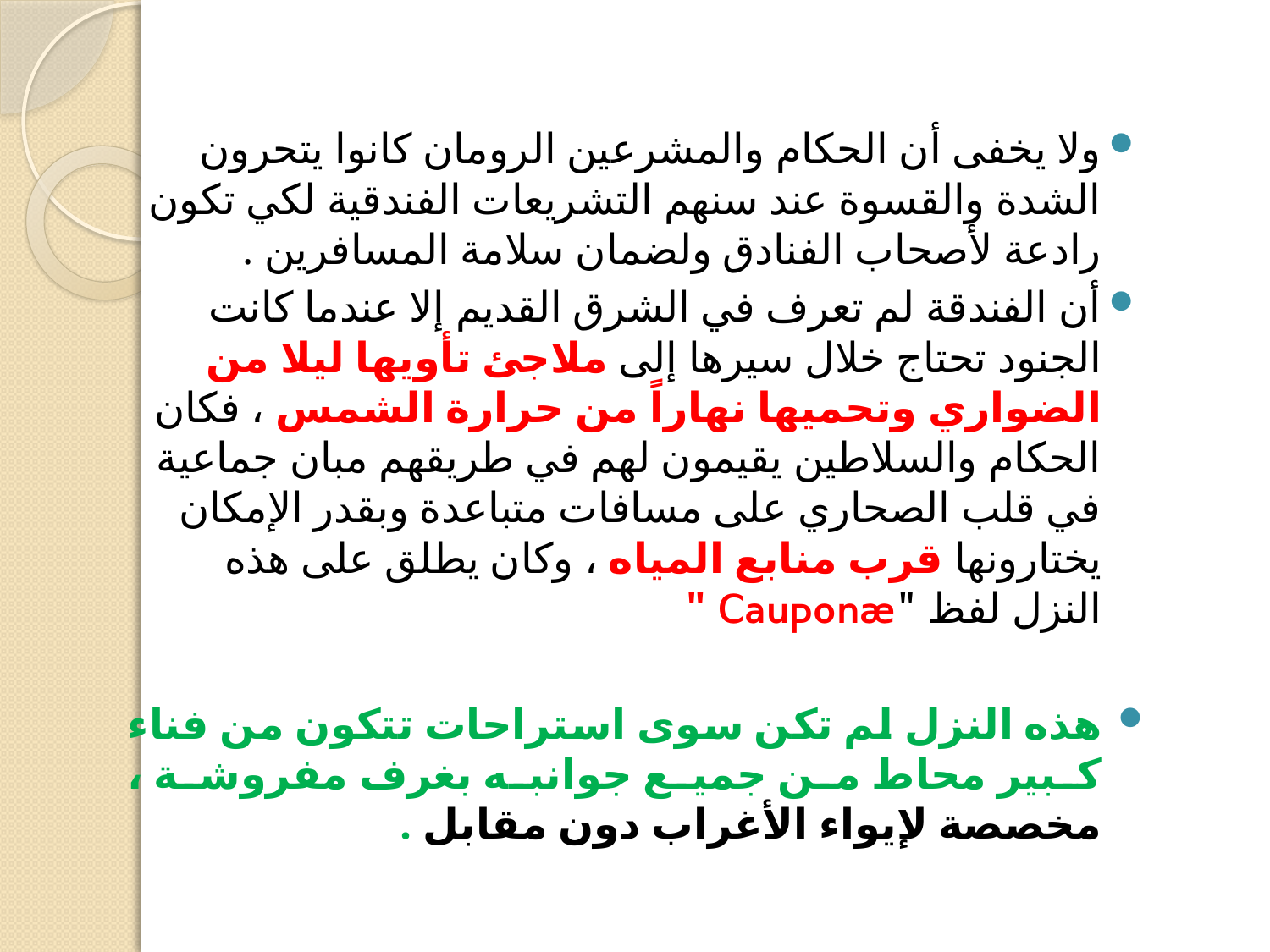

ولا يخفى أن الحكام والمشرعين الرومان كانوا يتحرون الشدة والقسوة عند سنهم التشريعات الفندقية لكي تكون رادعة لأصحاب الفنادق ولضمان سلامة المسافرين .
أن الفندقة لم تعرف في الشرق القديم إلا عندما كانت الجنود تحتاج خلال سيرها إلى ملاجئ تأويها ليلا من الضواري وتحميها نهاراً من حرارة الشمس ، فكان الحكام والسلاطين يقيمون لهم في طريقهم مبان جماعية في قلب الصحاري على مسافات متباعدة وبقدر الإمكان يختارونها قرب منابع المياه ، وكان يطلق على هذه النزل لفظ "Cauponae "

هذه النزل لم تكن سوى استراحات تتكون من فناء كبير محاط من جميع جوانبه بغرف مفروشة ، مخصصة لإيواء الأغراب دون مقابل .